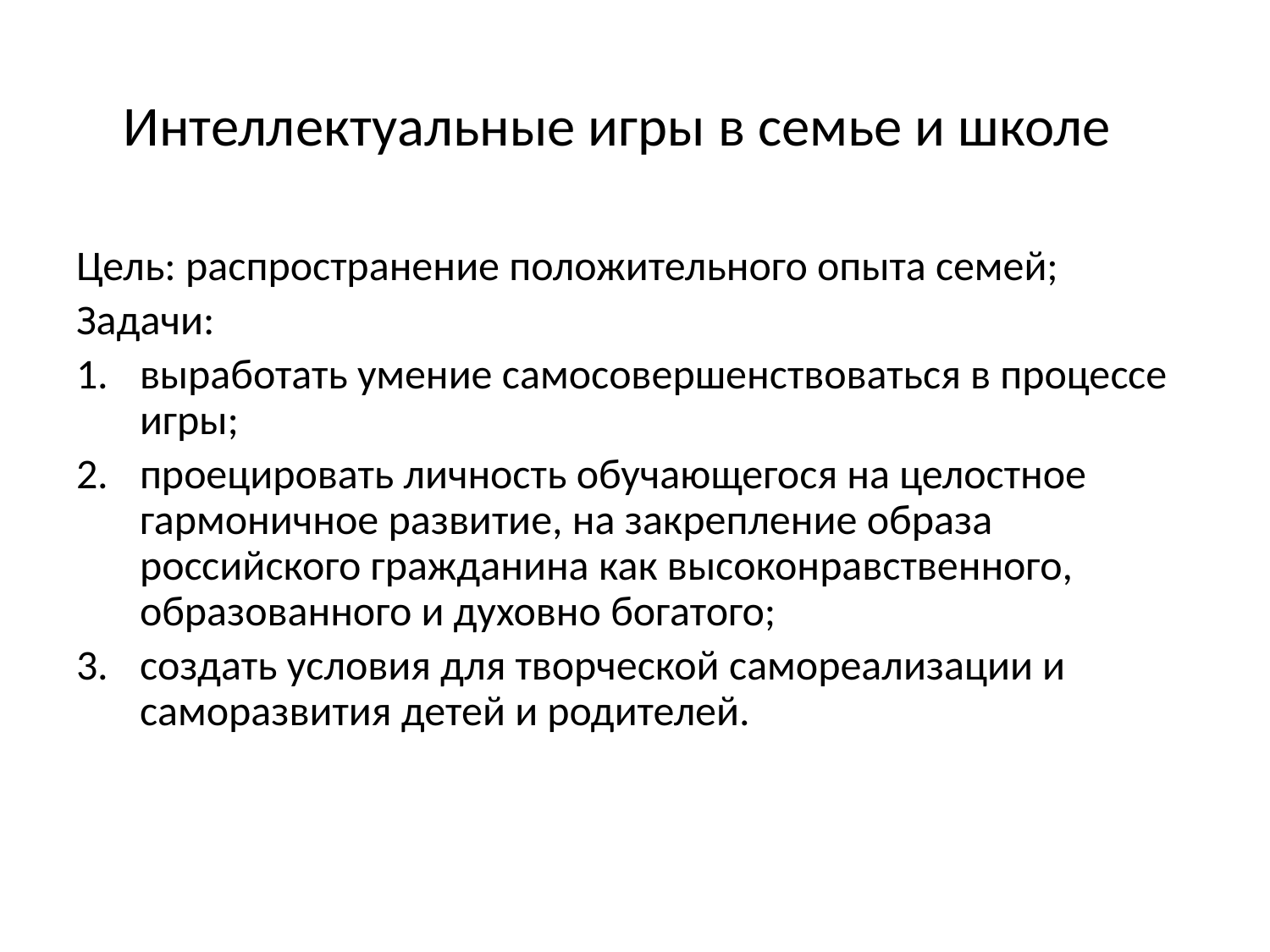

# Интеллектуальные игры в семье и школе
Цель: распространение положительного опыта семей;
Задачи:
выработать умение самосовершенствоваться в процессе игры;
проецировать личность обучающегося на целостное гармоничное развитие, на закрепление образа российского гражданина как высоконравственного, образованного и духовно богатого;
создать условия для творческой самореализации и саморазвития детей и родителей.